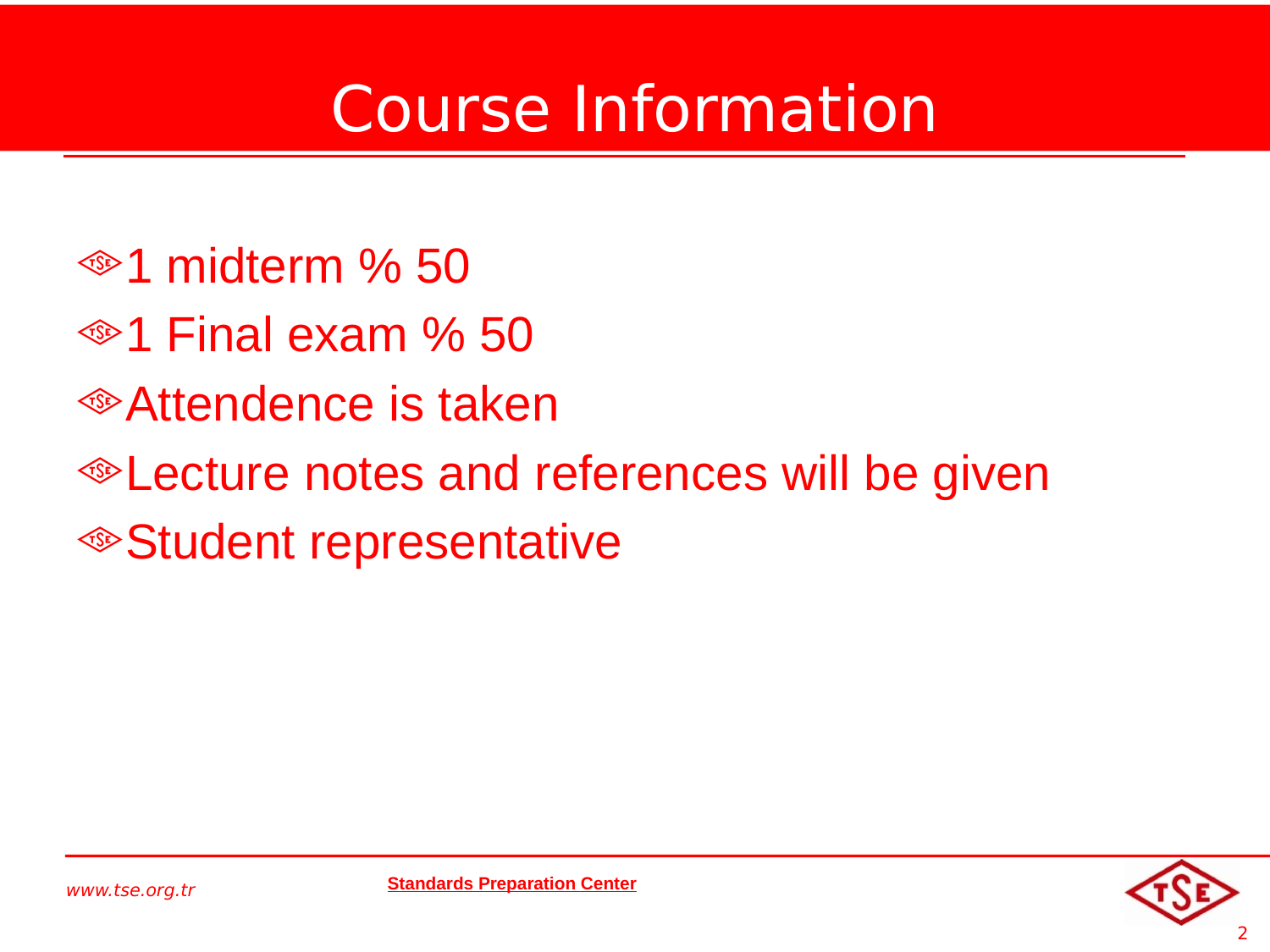

# Course Information
1 midterm % 50
1 Final exam % 50
Attendence is taken
Lecture notes and references will be given
Student representative

www.tse.org.tr
Standards Preparation Center

©2011 Türk Standardları Enstitüsü
2